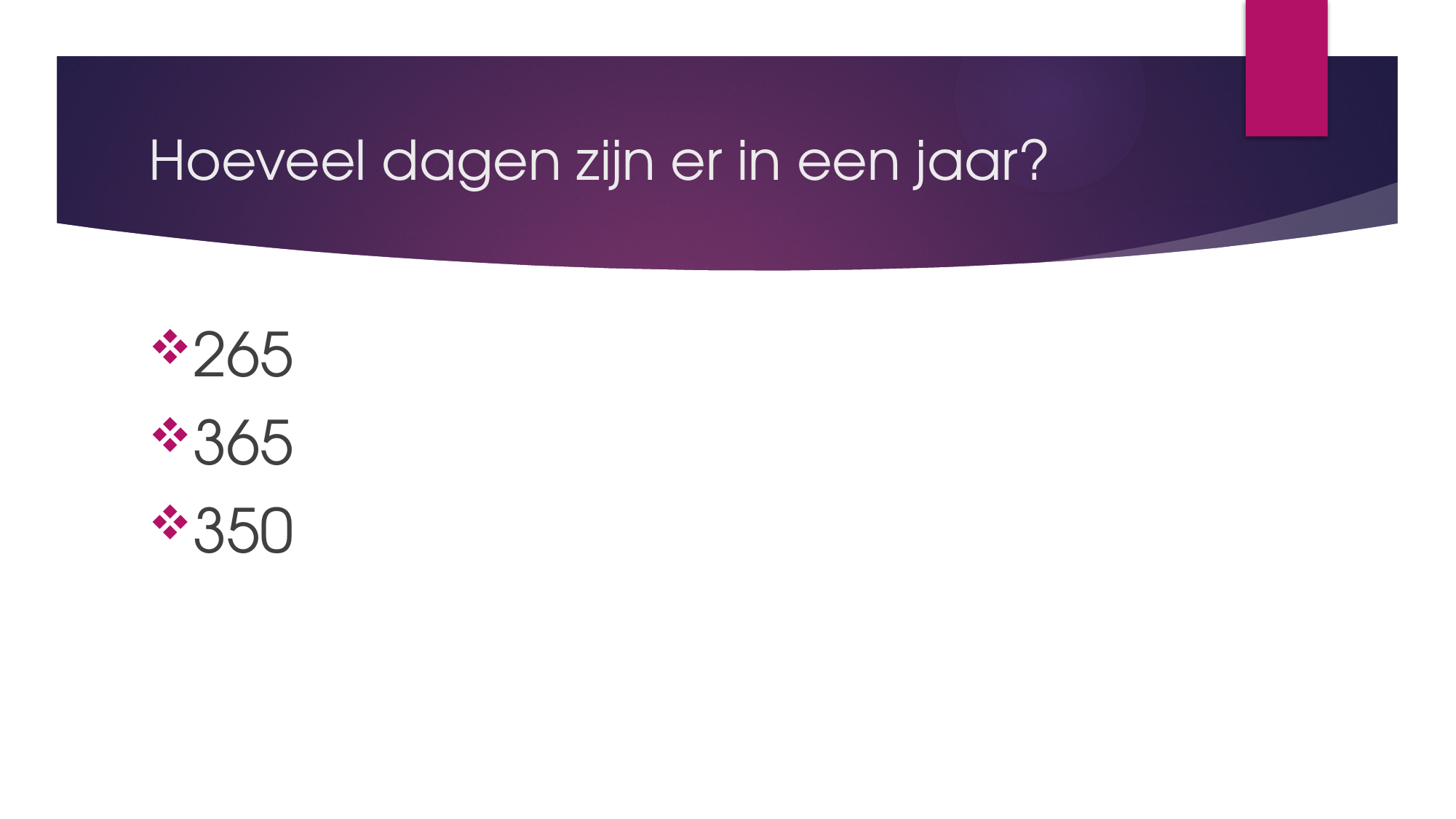

# Hoeveel dagen zijn er in een jaar?
265
365
350